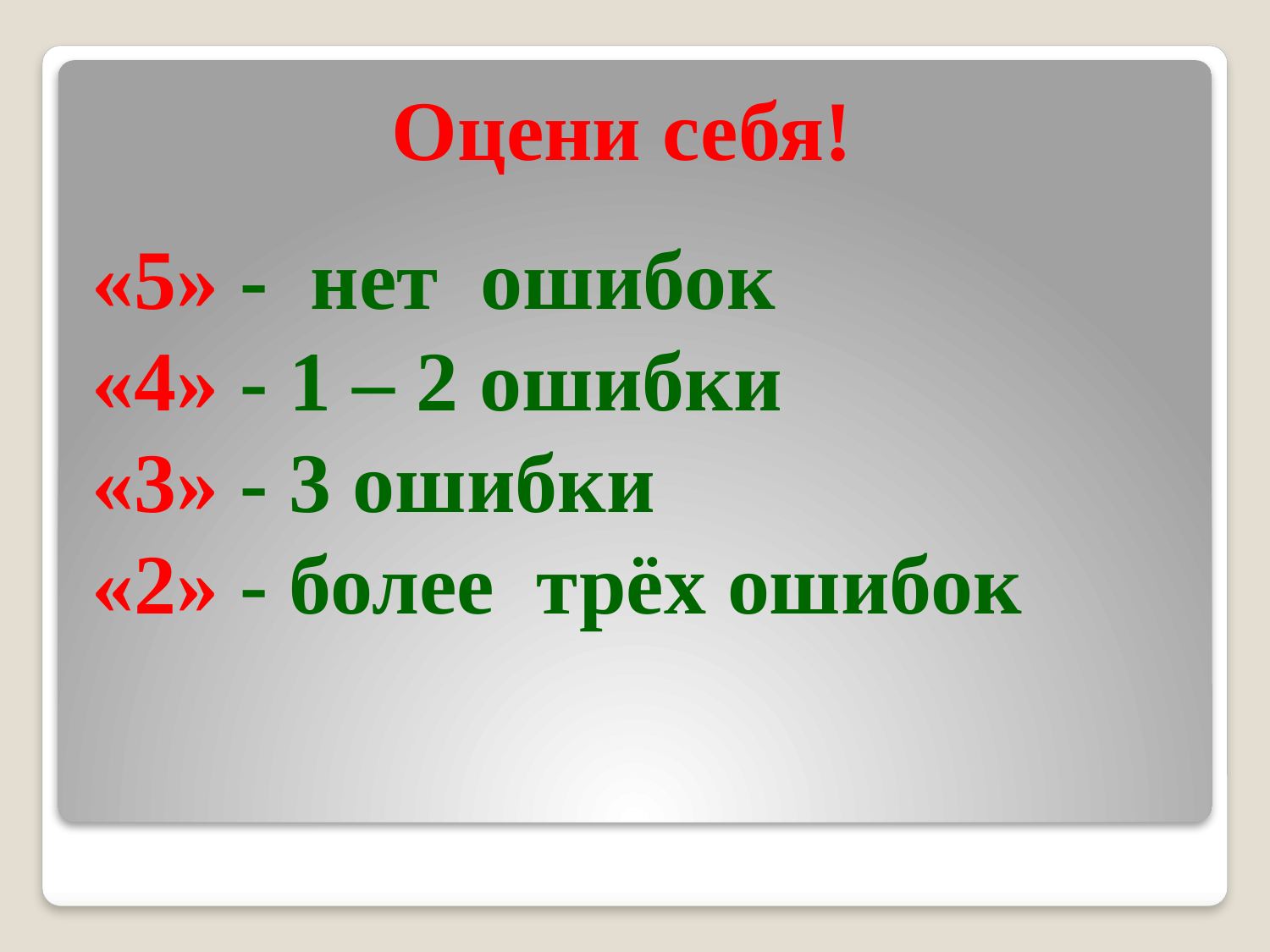

Оцени себя!
«5» -  нет  ошибок
«4» - 1 – 2 ошибки
«3» - 3 ошибки
«2» - более  трёх ошибок